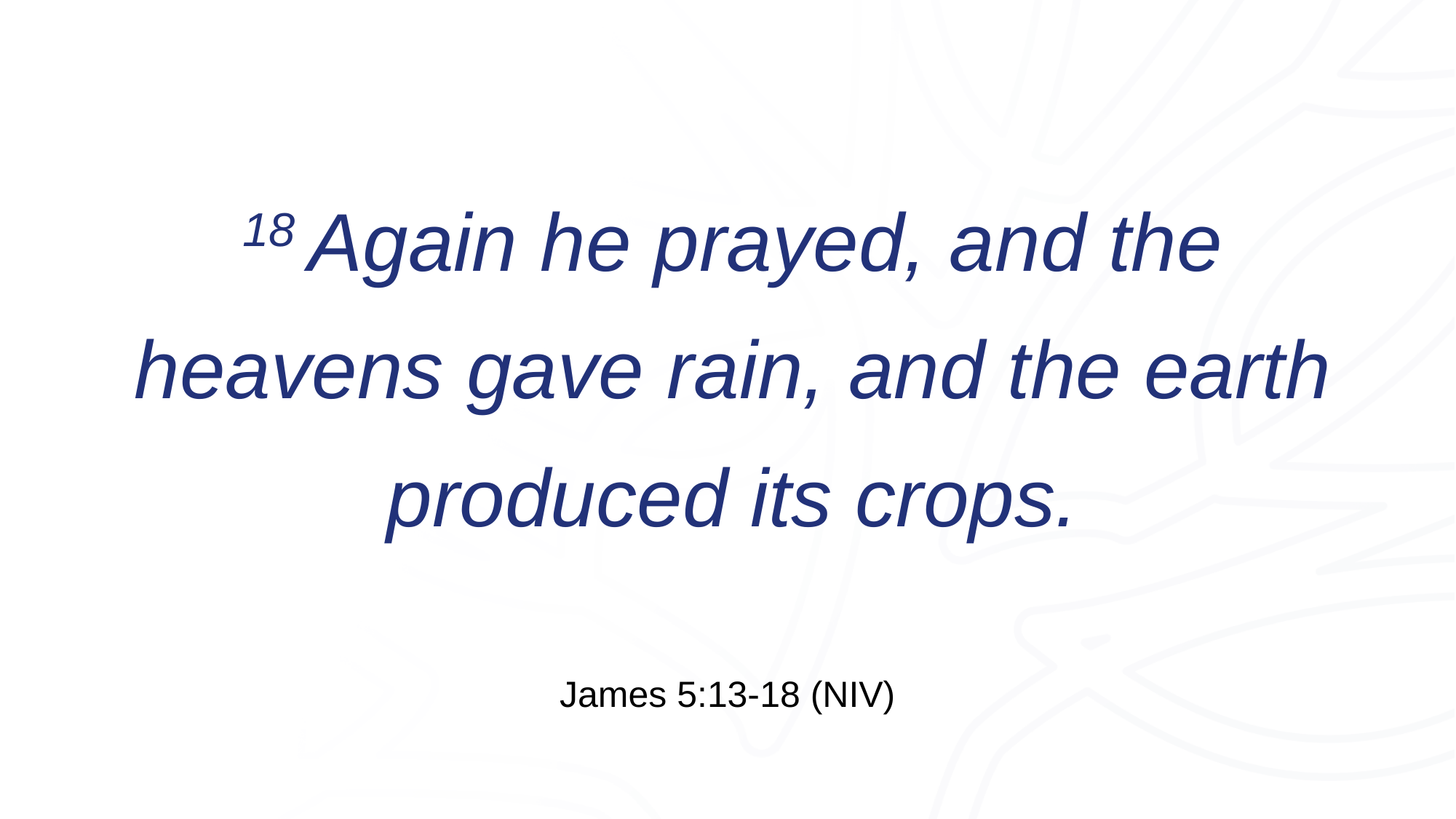

# 18 Again he prayed, and the heavens gave rain, and the earth produced its crops.
James 5:13-18 (NIV)